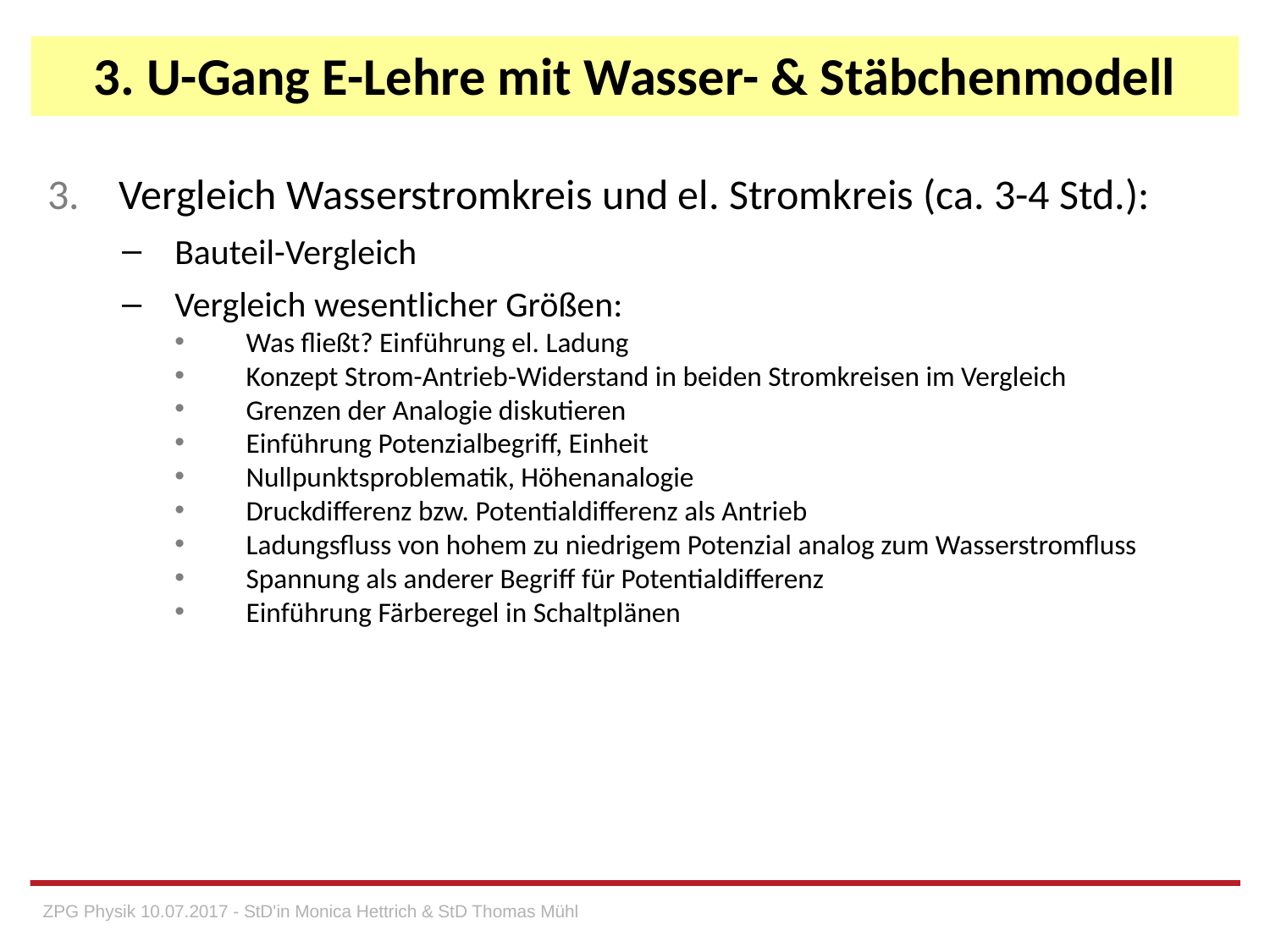

# 3. U-Gang E-Lehre mit Wasser- & Stäbchenmodell
Vergleich Wasserstromkreis und el. Stromkreis (ca. 3-4 Std.):
Bauteil-Vergleich
Vergleich wesentlicher Größen:
Was fließt? Einführung el. Ladung
Konzept Strom-Antrieb-Widerstand in beiden Stromkreisen im Vergleich
Grenzen der Analogie diskutieren
Einführung Potenzialbegriff, Einheit
Nullpunktsproblematik, Höhenanalogie
Druckdifferenz bzw. Potentialdifferenz als Antrieb
Ladungsfluss von hohem zu niedrigem Potenzial analog zum Wasserstromfluss
Spannung als anderer Begriff für Potentialdifferenz
Einführung Färberegel in Schaltplänen
ZPG Physik 10.07.2017 - StD'in Monica Hettrich & StD Thomas Mühl